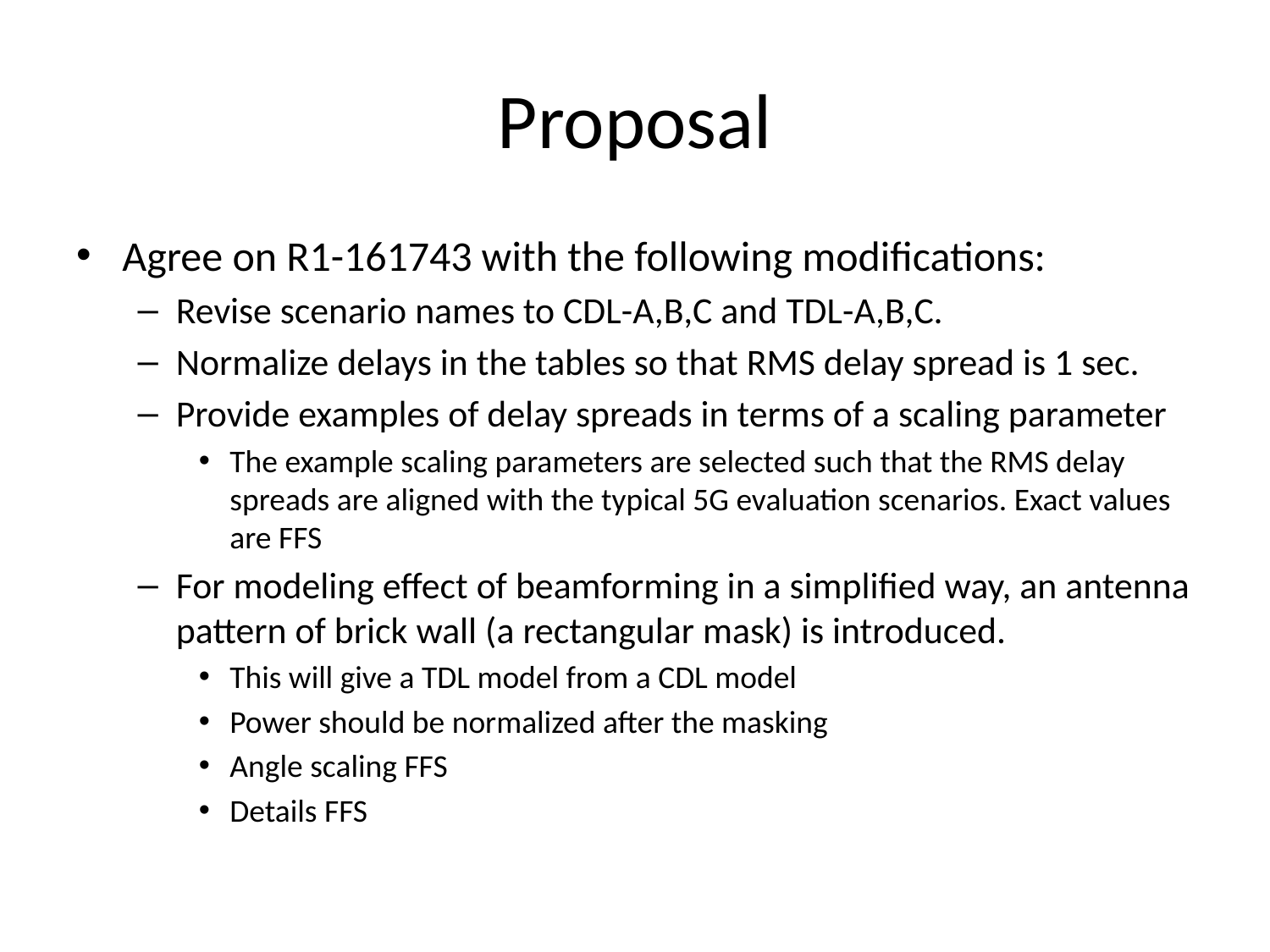

# Proposal
Agree on R1-161743 with the following modifications:
Revise scenario names to CDL-A,B,C and TDL-A,B,C.
Normalize delays in the tables so that RMS delay spread is 1 sec.
Provide examples of delay spreads in terms of a scaling parameter
The example scaling parameters are selected such that the RMS delay spreads are aligned with the typical 5G evaluation scenarios. Exact values are FFS
For modeling effect of beamforming in a simplified way, an antenna pattern of brick wall (a rectangular mask) is introduced.
This will give a TDL model from a CDL model
Power should be normalized after the masking
Angle scaling FFS
Details FFS